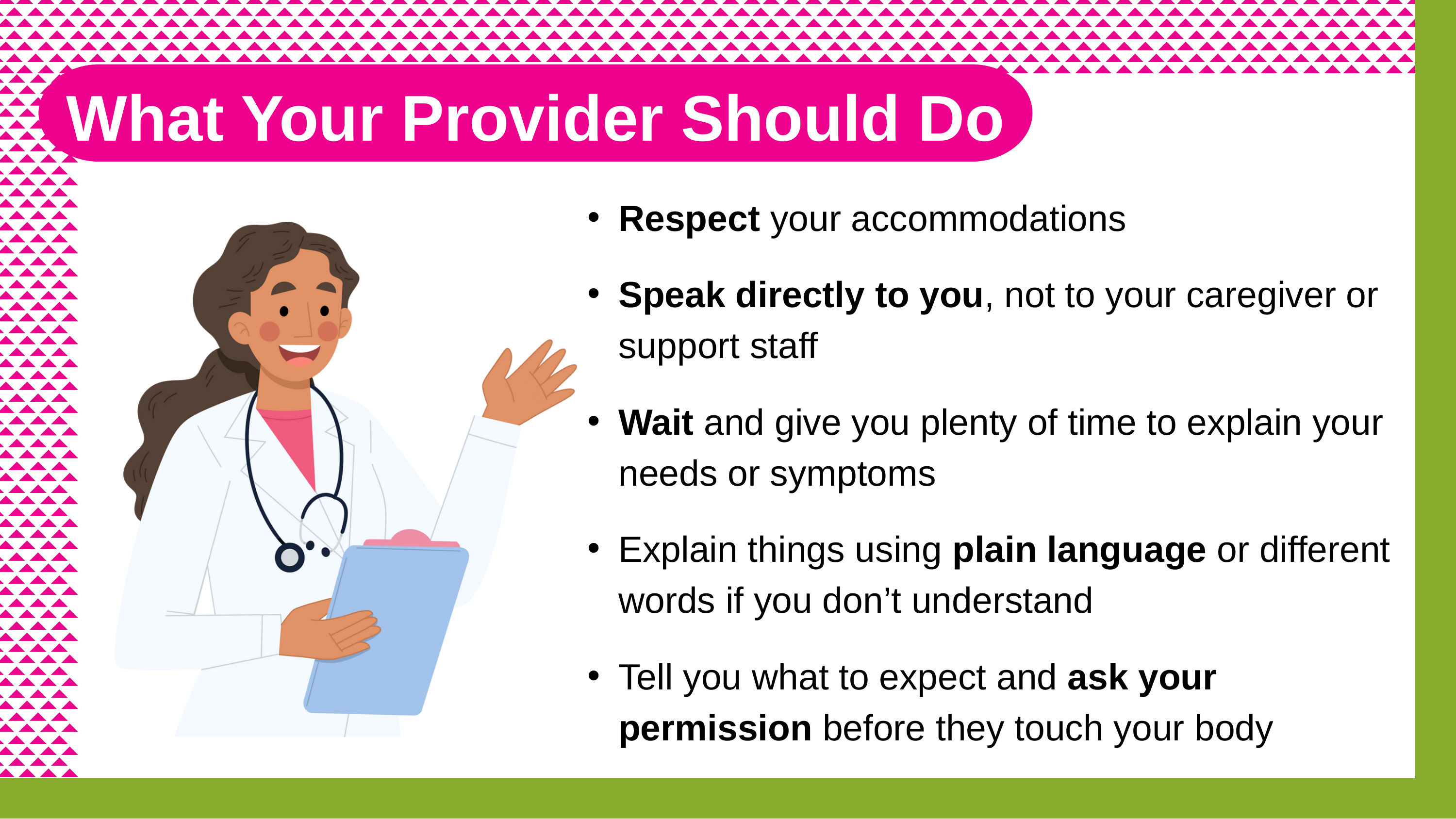

What Your Provider Should Do

Respect your accommodations

Speak directly to you, not to your caregiver or support staff

Wait and give you plenty of time to explain your needs or symptoms

Explain things using plain language or different words if you don’t understand

Tell you what to expect and ask your permission before they touch your body